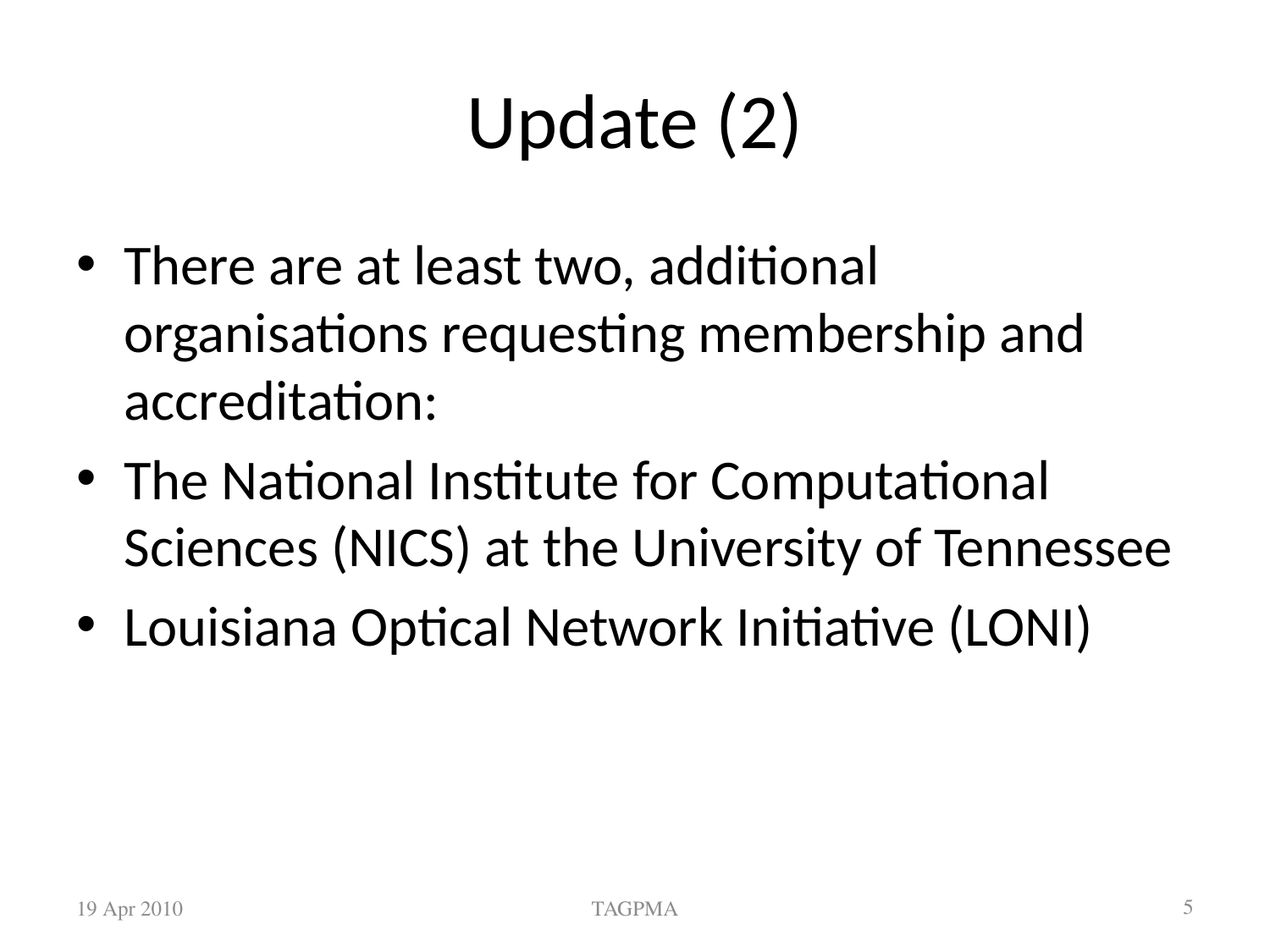

# Update (2)
There are at least two, additional organisations requesting membership and accreditation:
The National Institute for Computational Sciences (NICS) at the University of Tennessee
Louisiana Optical Network Initiative (LONI)
19 Apr 2010
TAGPMA
5